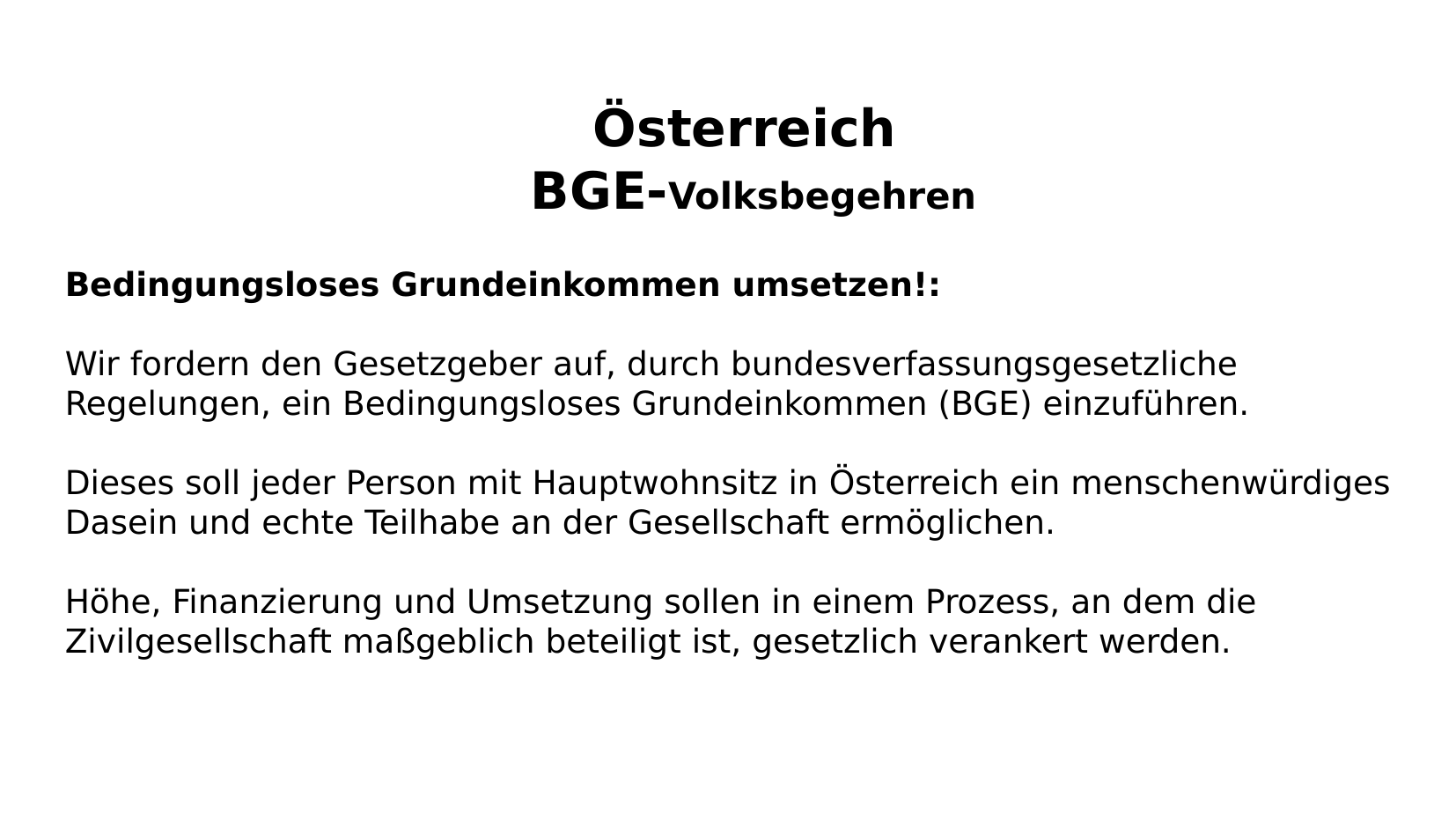

Österreich
BGE-Volksbegehren

Bedingungsloses Grundeinkommen umsetzen!:

Wir fordern den Gesetzgeber auf, durch bundesverfassungsgesetzliche Regelungen, ein Bedingungsloses Grundeinkommen (BGE) einzuführen.

Dieses soll jeder Person mit Hauptwohnsitz in Österreich ein menschenwürdiges
Dasein und echte Teilhabe an der Gesellschaft ermöglichen.

Höhe, Finanzierung und Umsetzung sollen in einem Prozess, an dem die Zivilgesellschaft maßgeblich beteiligt ist, gesetzlich verankert werden.